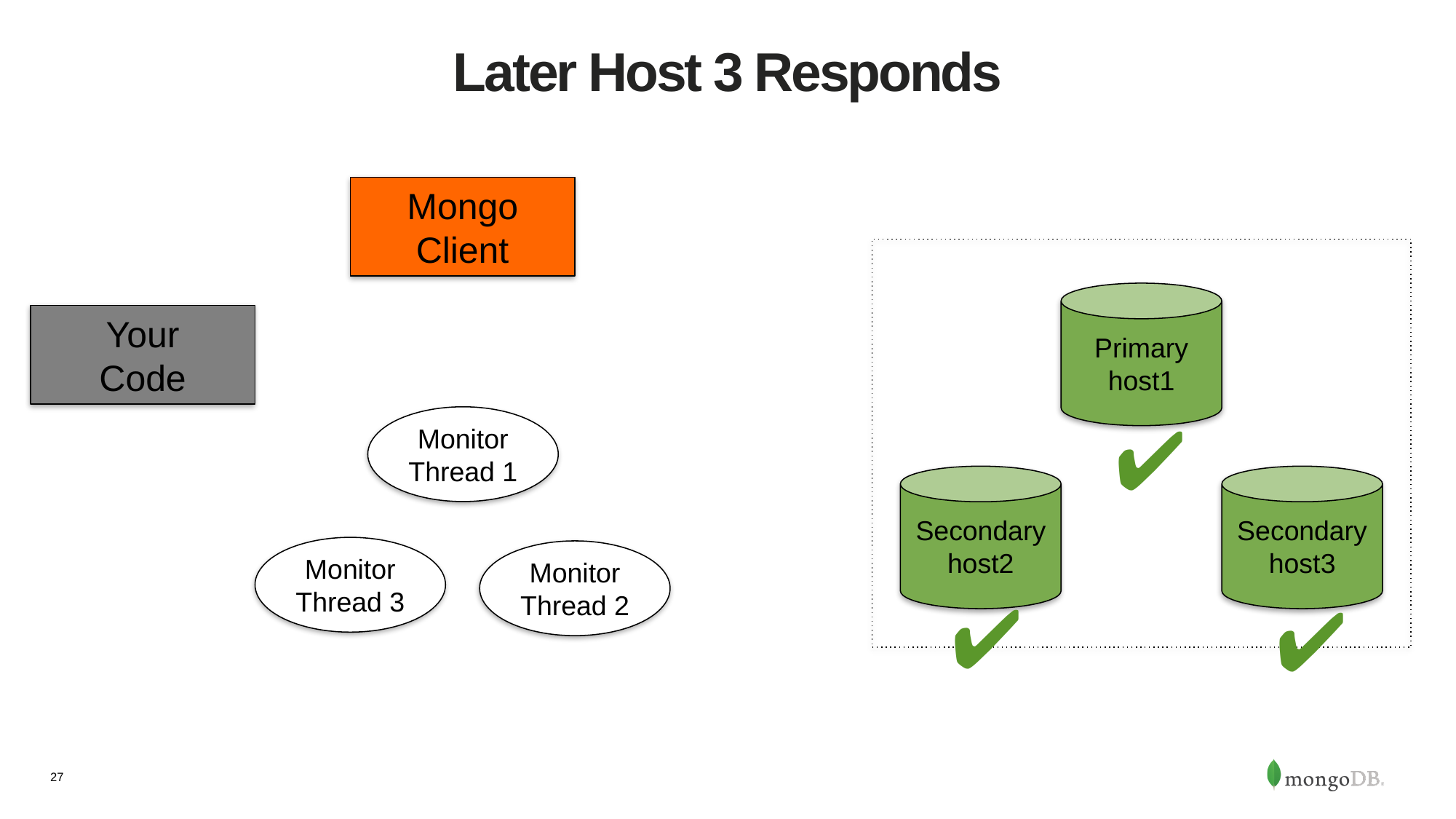

# Later Host 3 Responds
Mongo
Client

Primary
host1
Secondary
host2
Secondary
host3
Your
Code
✔
Monitor
Thread 1
Monitor
Thread 3
Monitor
Thread 2
✔
✔